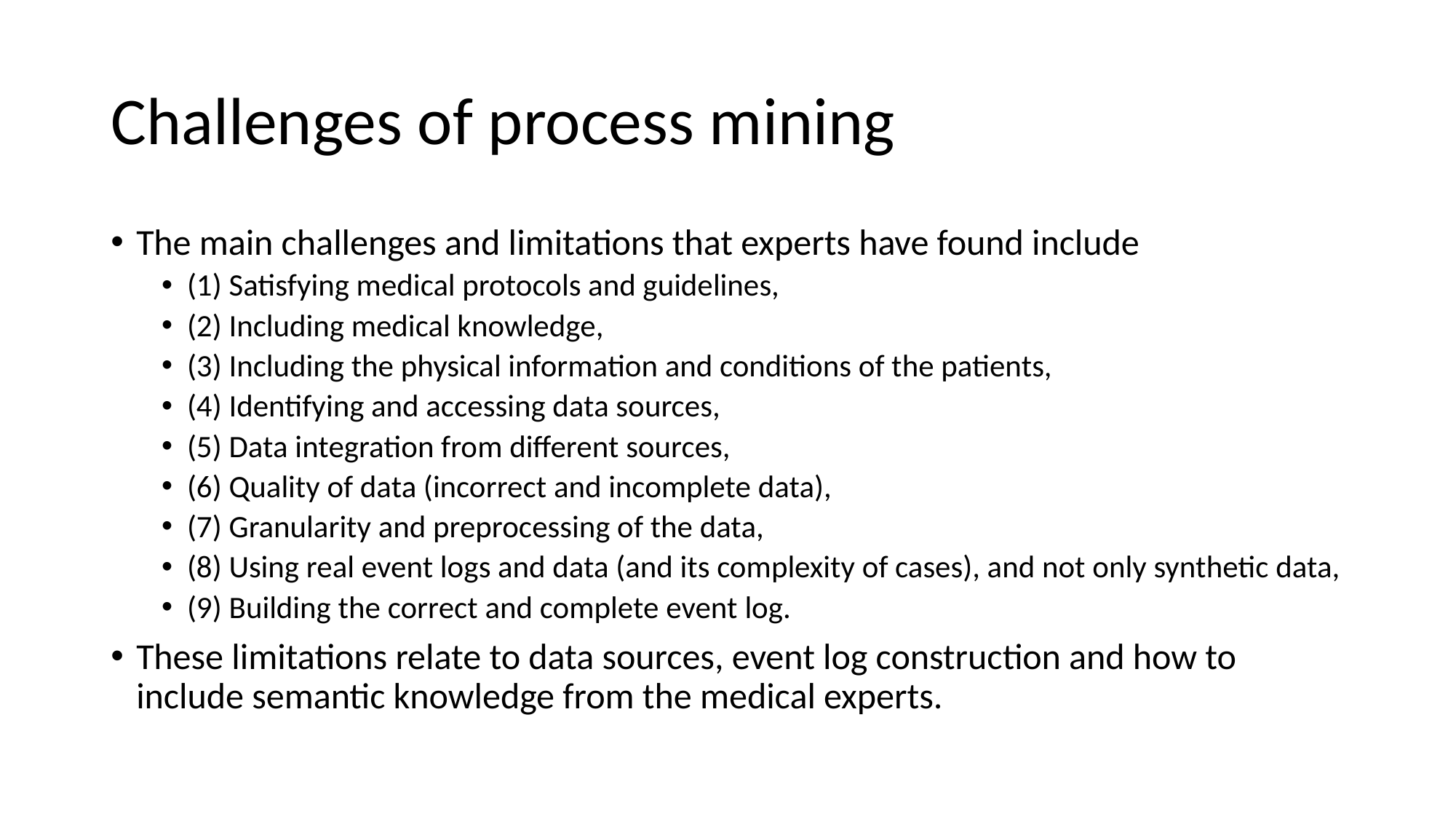

# Challenges of process mining
The main challenges and limitations that experts have found include
(1) Satisfying medical protocols and guidelines,
(2) Including medical knowledge,
(3) Including the physical information and conditions of the patients,
(4) Identifying and accessing data sources,
(5) Data integration from different sources,
(6) Quality of data (incorrect and incomplete data),
(7) Granularity and preprocessing of the data,
(8) Using real event logs and data (and its complexity of cases), and not only synthetic data,
(9) Building the correct and complete event log.
These limitations relate to data sources, event log construction and how to include semantic knowledge from the medical experts.